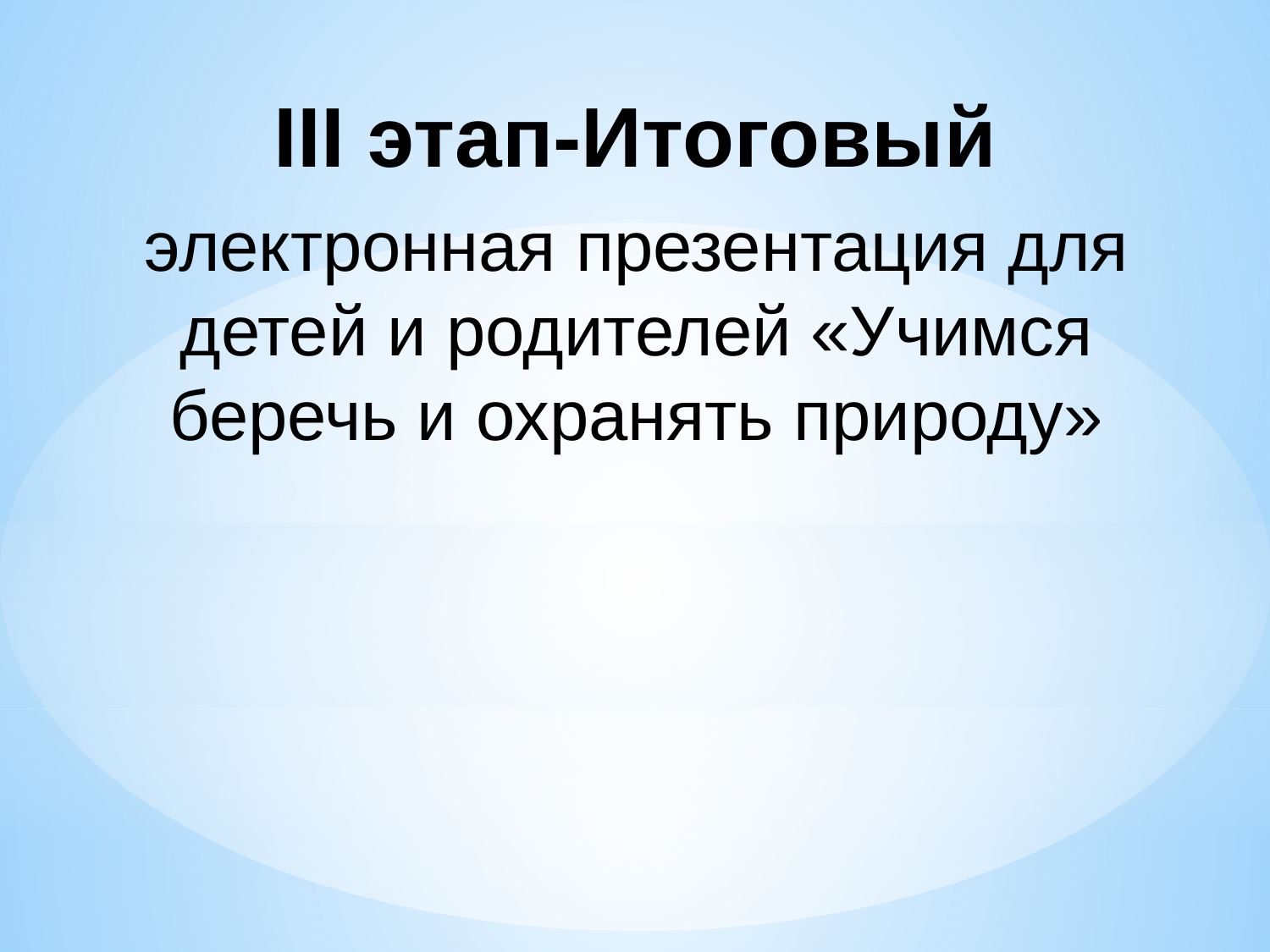

III этап-Итоговый
электронная презентация для детей и родителей «Учимся беречь и охранять природу»